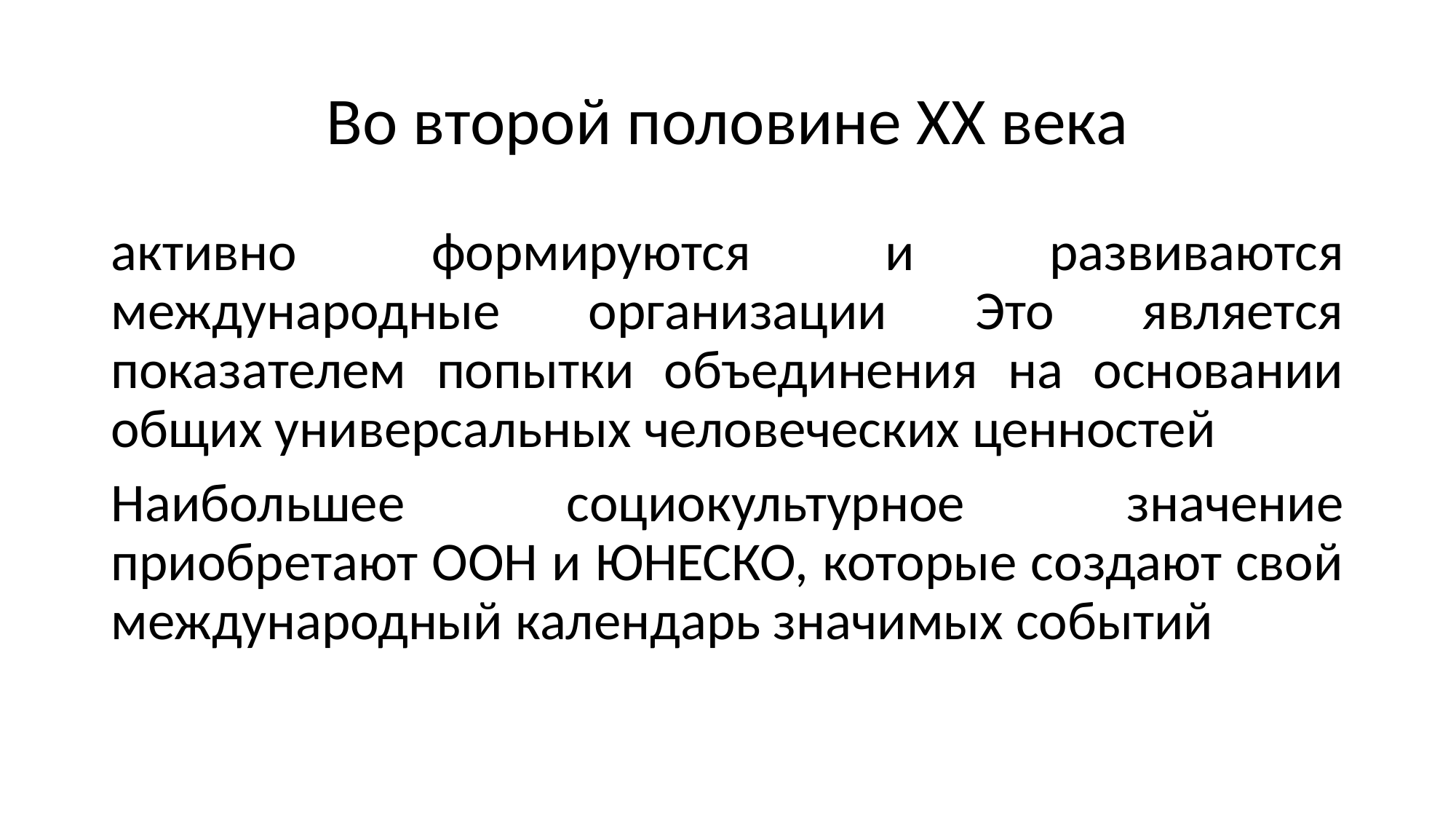

# Во второй половине XX века
активно формируются и развиваются международные организации Это является показателем попытки объединения на основании общих универсальных человеческих ценностей
Наибольшее социокультурное значение приобретают ООН и ЮНЕСКО, которые создают свой международный календарь значимых событий